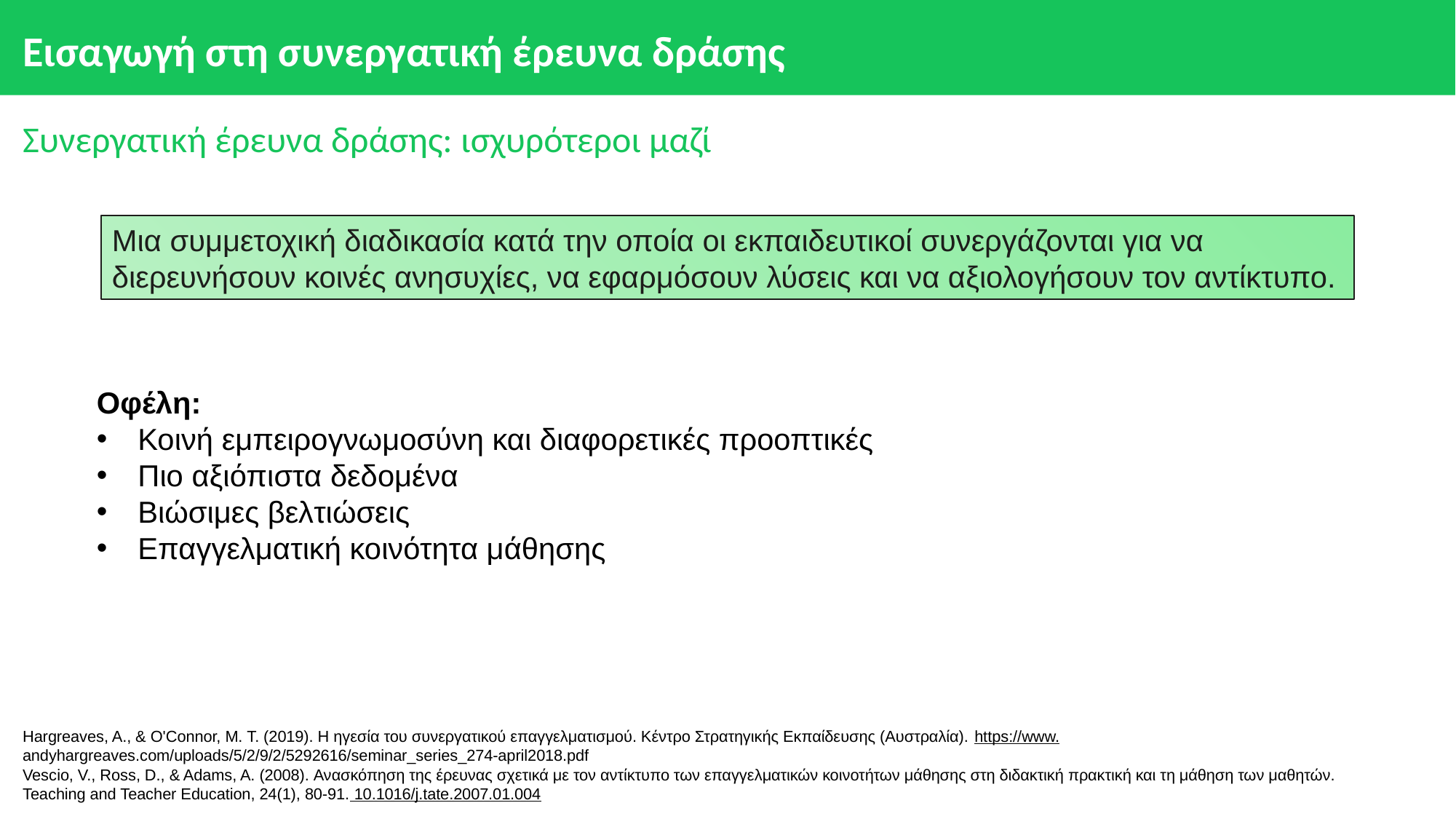

# Εισαγωγή στη συνεργατική έρευνα δράσης
Συνεργατική έρευνα δράσης: ισχυρότεροι μαζί
Μια συμμετοχική διαδικασία κατά την οποία οι εκπαιδευτικοί συνεργάζονται για να διερευνήσουν κοινές ανησυχίες, να εφαρμόσουν λύσεις και να αξιολογήσουν τον αντίκτυπο.
Οφέλη:
Κοινή εμπειρογνωμοσύνη και διαφορετικές προοπτικές
Πιο αξιόπιστα δεδομένα
Βιώσιμες βελτιώσεις
Επαγγελματική κοινότητα μάθησης
Hargreaves, A., & O'Connor, M. T. (2019). Η ηγεσία του συνεργατικού επαγγελματισμού. Κέντρο Στρατηγικής Εκπαίδευσης (Αυστραλία). https://www.andyhargreaves.com/uploads/5/2/9/2/5292616/seminar_series_274-april2018.pdf
Vescio, V., Ross, D., & Adams, A. (2008). Ανασκόπηση της έρευνας σχετικά με τον αντίκτυπο των επαγγελματικών κοινοτήτων μάθησης στη διδακτική πρακτική και τη μάθηση των μαθητών. Teaching and Teacher Education, 24(1), 80-91. 10.1016/j.tate.2007.01.004